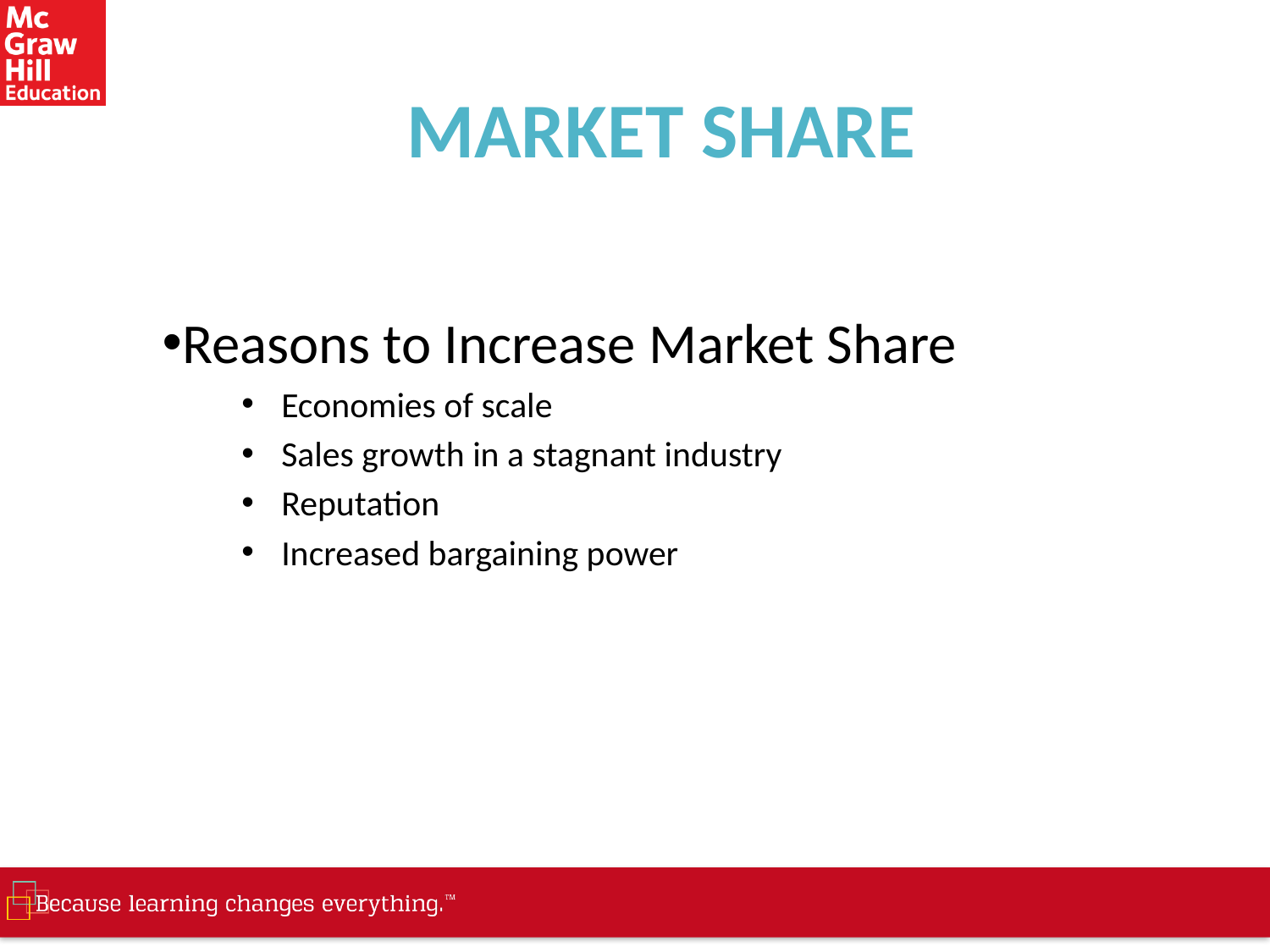

# MARKET SHARE
Reasons to Increase Market Share
Economies of scale
Sales growth in a stagnant industry
Reputation
Increased bargaining power